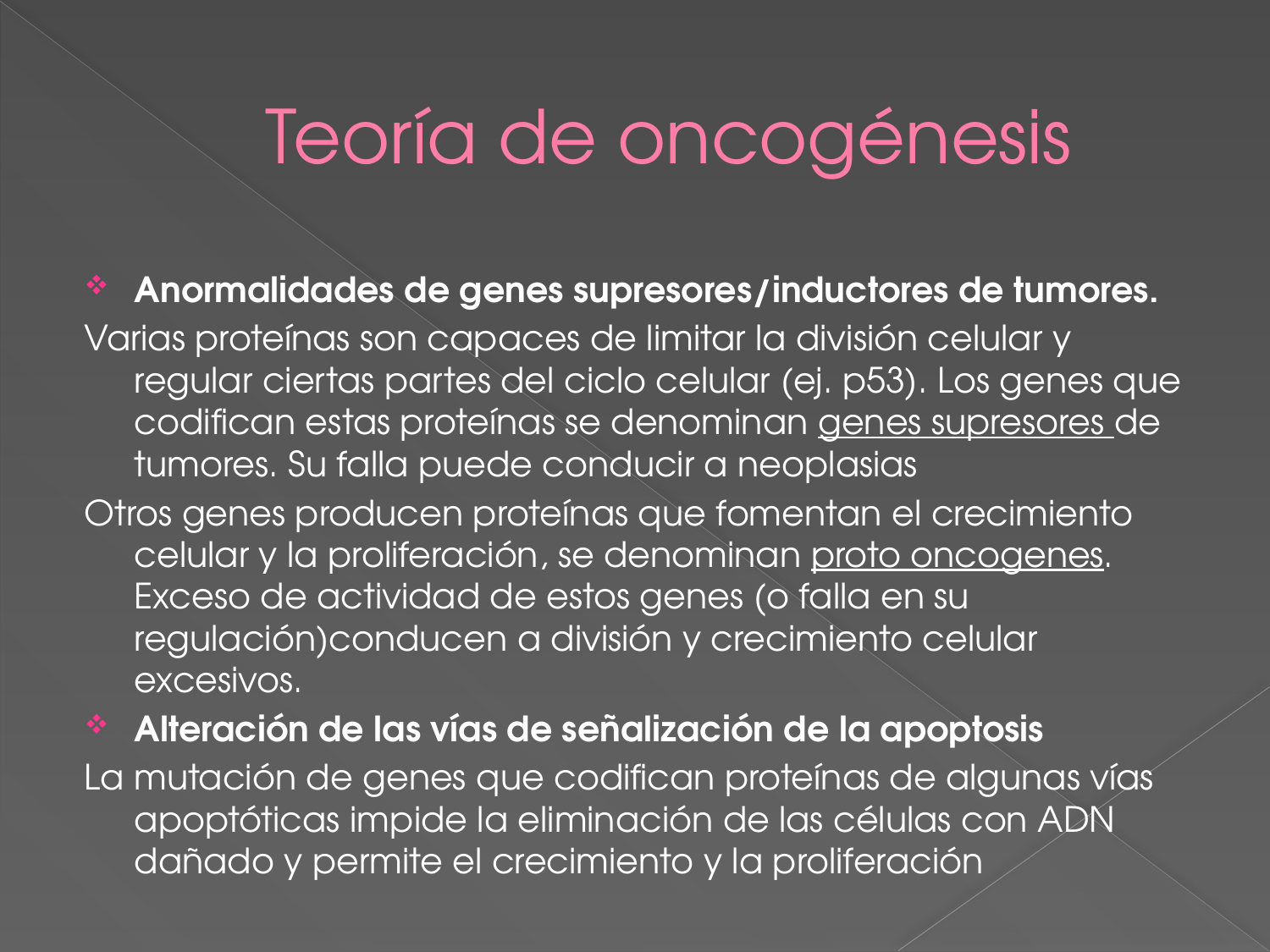

# Teoría de oncogénesis
Anormalidades de genes supresores/inductores de tumores.
Varias proteínas son capaces de limitar la división celular y regular ciertas partes del ciclo celular (ej. p53). Los genes que codifican estas proteínas se denominan genes supresores de tumores. Su falla puede conducir a neoplasias
Otros genes producen proteínas que fomentan el crecimiento celular y la proliferación, se denominan proto oncogenes. Exceso de actividad de estos genes (o falla en su regulación)conducen a división y crecimiento celular excesivos.
Alteración de las vías de señalización de la apoptosis
La mutación de genes que codifican proteínas de algunas vías apoptóticas impide la eliminación de las células con ADN dañado y permite el crecimiento y la proliferación